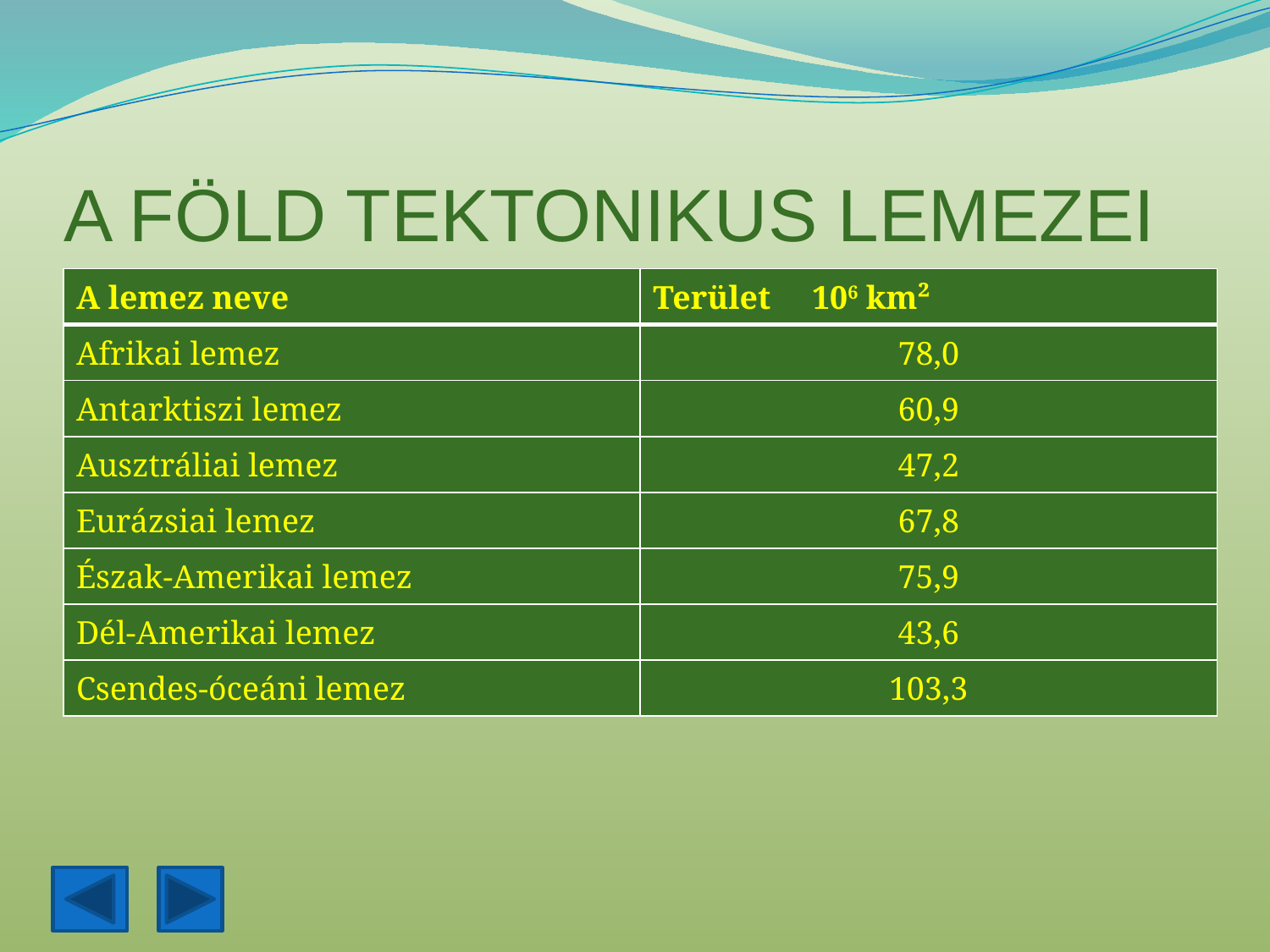

# A FÖLD TEKTONIKUS LEMEZEI
| A lemez neve | Terület 106 km² |
| --- | --- |
| Afrikai lemez | 78,0 |
| Antarktiszi lemez | 60,9 |
| Ausztráliai lemez | 47,2 |
| Eurázsiai lemez | 67,8 |
| Észak-Amerikai lemez | 75,9 |
| Dél-Amerikai lemez | 43,6 |
| Csendes-óceáni lemez | 103,3 |